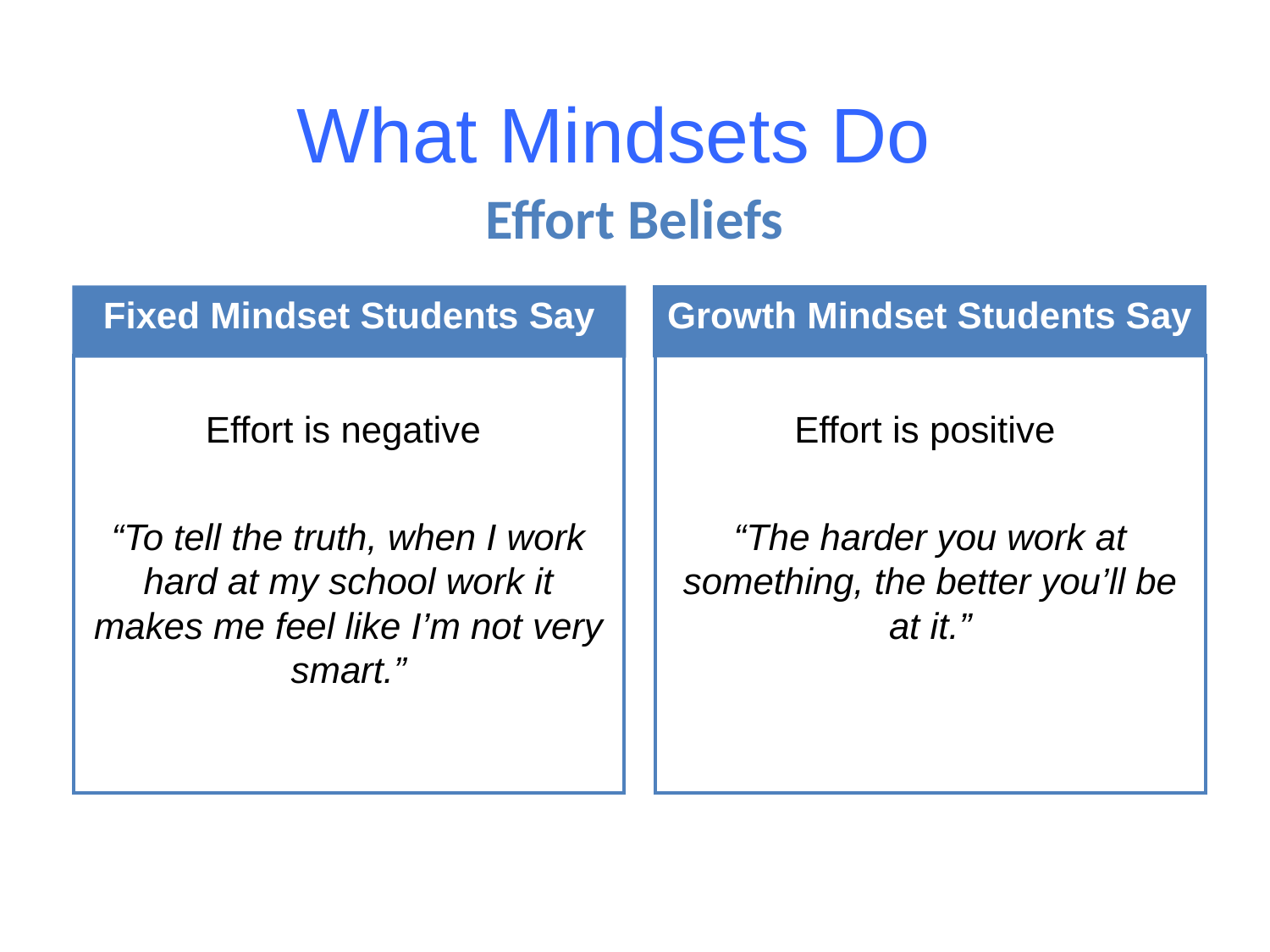

# What Mindsets Do
Effort Beliefs
Growth Mindset Students Say
Fixed Mindset Students Say
Effort is negative
“To tell the truth, when I work hard at my school work it makes me feel like I’m not very smart.”
Effort is positive
“The harder you work at something, the better you’ll be at it.”